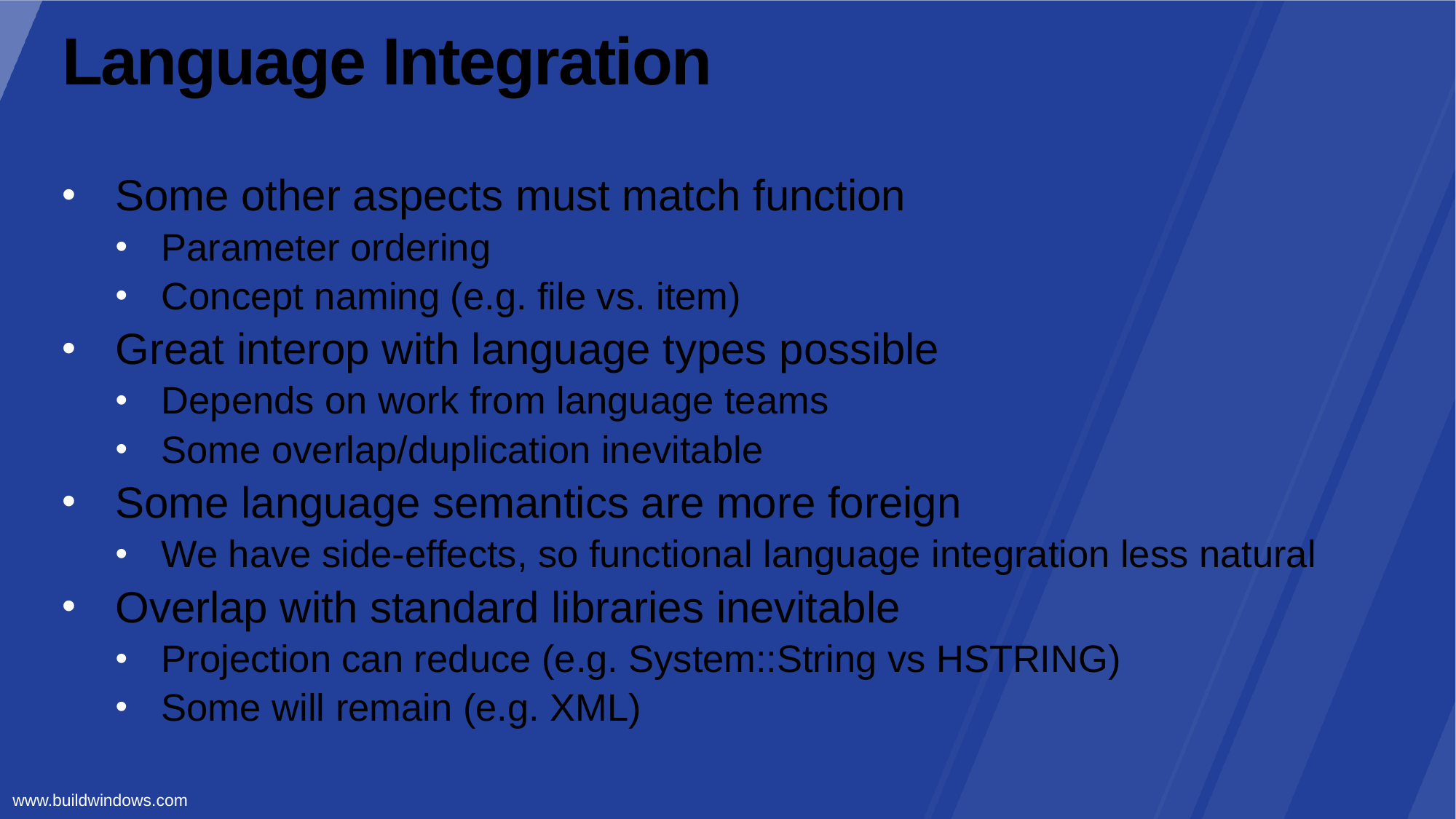

# Language Integration
Some other aspects must match function
Parameter ordering
Concept naming (e.g. file vs. item)
Great interop with language types possible
Depends on work from language teams
Some overlap/duplication inevitable
Some language semantics are more foreign
We have side-effects, so functional language integration less natural
Overlap with standard libraries inevitable
Projection can reduce (e.g. System::String vs HSTRING)
Some will remain (e.g. XML)